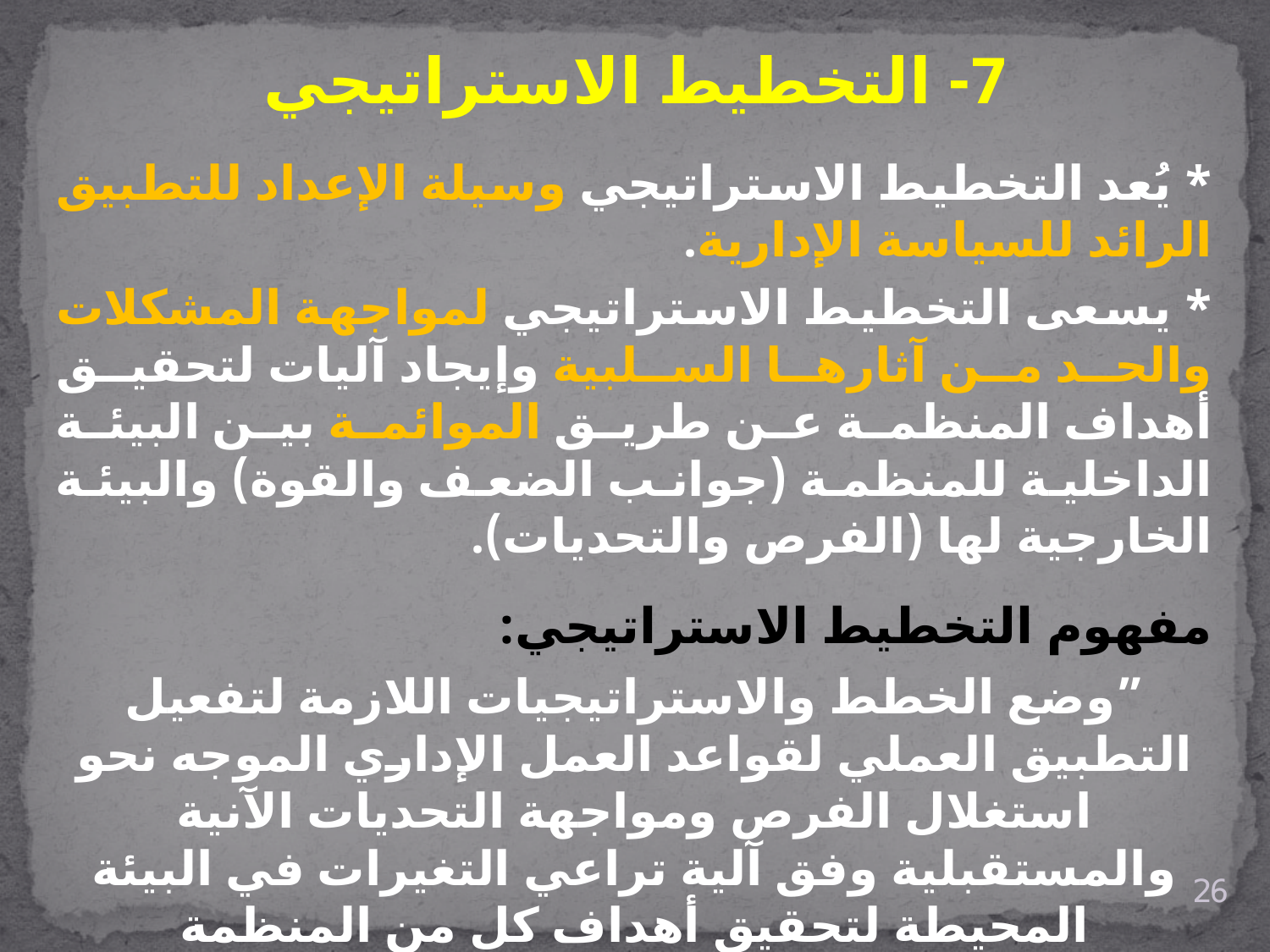

# 7- التخطيط الاستراتيجي
* يُعد التخطيط الاستراتيجي وسيلة الإعداد للتطبيق الرائد للسياسة الإدارية.
* يسعى التخطيط الاستراتيجي لمواجهة المشكلات والحد من آثارها السلبية وإيجاد آليات لتحقيق أهداف المنظمة عن طريق الموائمة بين البيئة الداخلية للمنظمة (جوانب الضعف والقوة) والبيئة الخارجية لها (الفرص والتحديات).

مفهوم التخطيط الاستراتيجي:
”وضع الخطط والاستراتيجيات اللازمة لتفعيل التطبيق العملي لقواعد العمل الإداري الموجه نحو استغلال الفرص ومواجهة التحديات الآنية والمستقبلية وفق آلية تراعي التغيرات في البيئة المحيطة لتحقيق أهداف كل من المنظمة والمستفيدين من خدماتها“.
أهمية التخطيط الاسترايجي: ترجع أهميته إلى نواحي عدة أهمها:
تزويد المنظمة بدليل إرشادي حول الأهداف التي تسعى لتحقيقها.

26